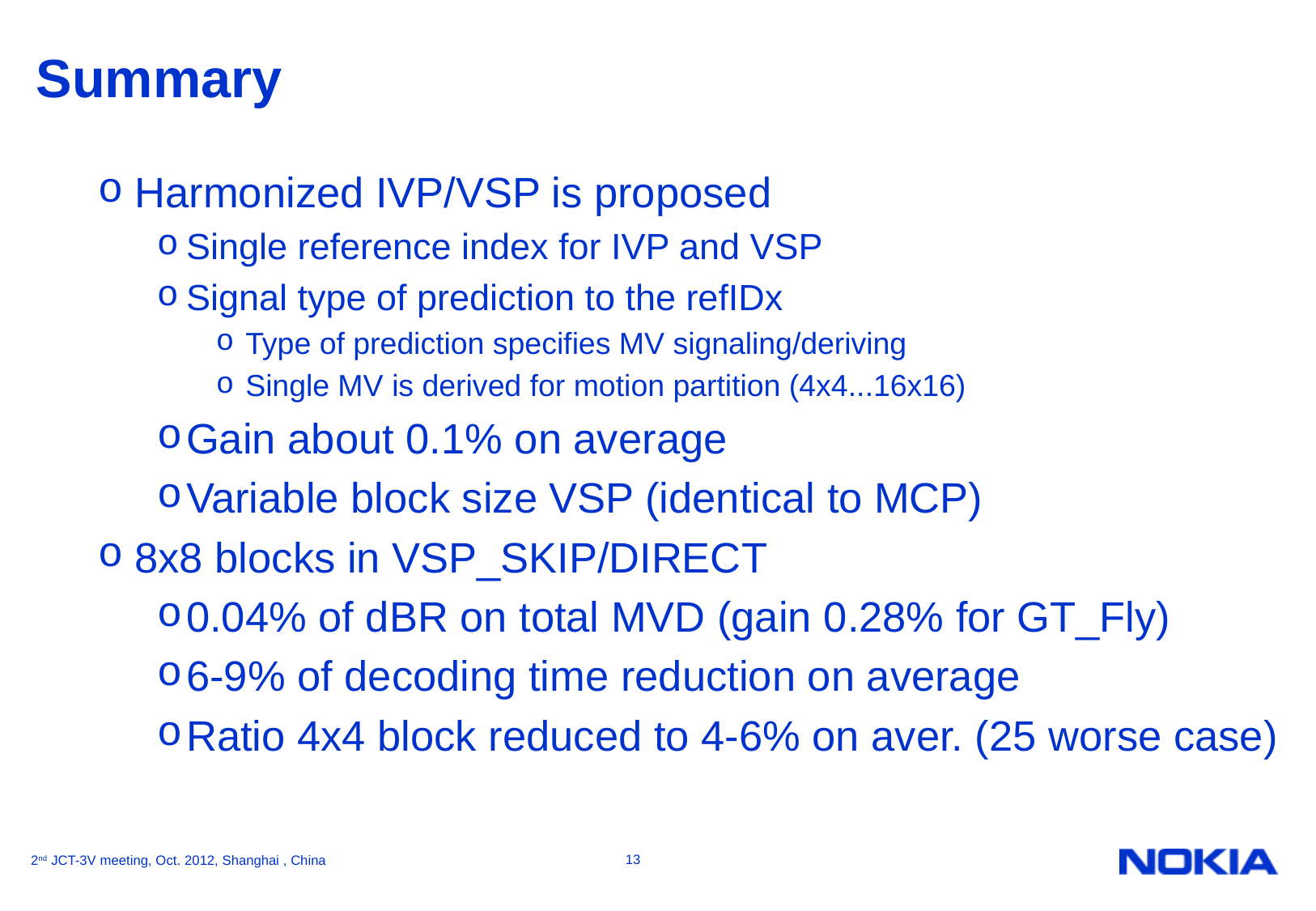

# Summary
Harmonized IVP/VSP is proposed
Single reference index for IVP and VSP
Signal type of prediction to the refIDx
Type of prediction specifies MV signaling/deriving
Single MV is derived for motion partition (4x4...16x16)
Gain about 0.1% on average
Variable block size VSP (identical to MCP)
8x8 blocks in VSP_SKIP/DIRECT
0.04% of dBR on total MVD (gain 0.28% for GT_Fly)
6-9% of decoding time reduction on average
Ratio 4x4 block reduced to 4-6% on aver. (25 worse case)